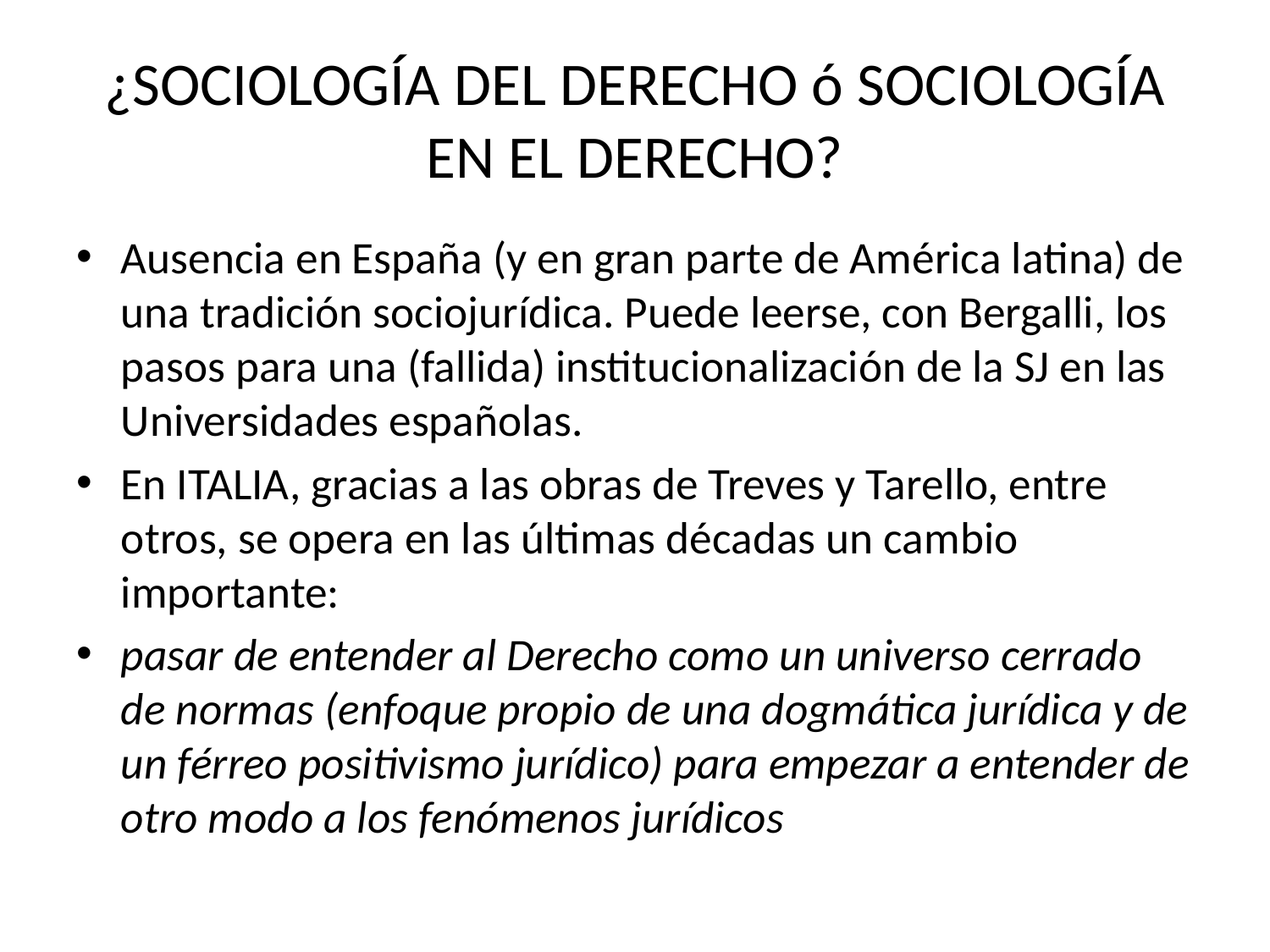

# ¿SOCIOLOGÍA DEL DERECHO ó SOCIOLOGÍA EN EL DERECHO?
Ausencia en España (y en gran parte de América latina) de una tradición sociojurídica. Puede leerse, con Bergalli, los pasos para una (fallida) institucionalización de la SJ en las Universidades españolas.
En ITALIA, gracias a las obras de Treves y Tarello, entre otros, se opera en las últimas décadas un cambio importante:
pasar de entender al Derecho como un universo cerrado de normas (enfoque propio de una dogmática jurídica y de un férreo positivismo jurídico) para empezar a entender de otro modo a los fenómenos jurídicos